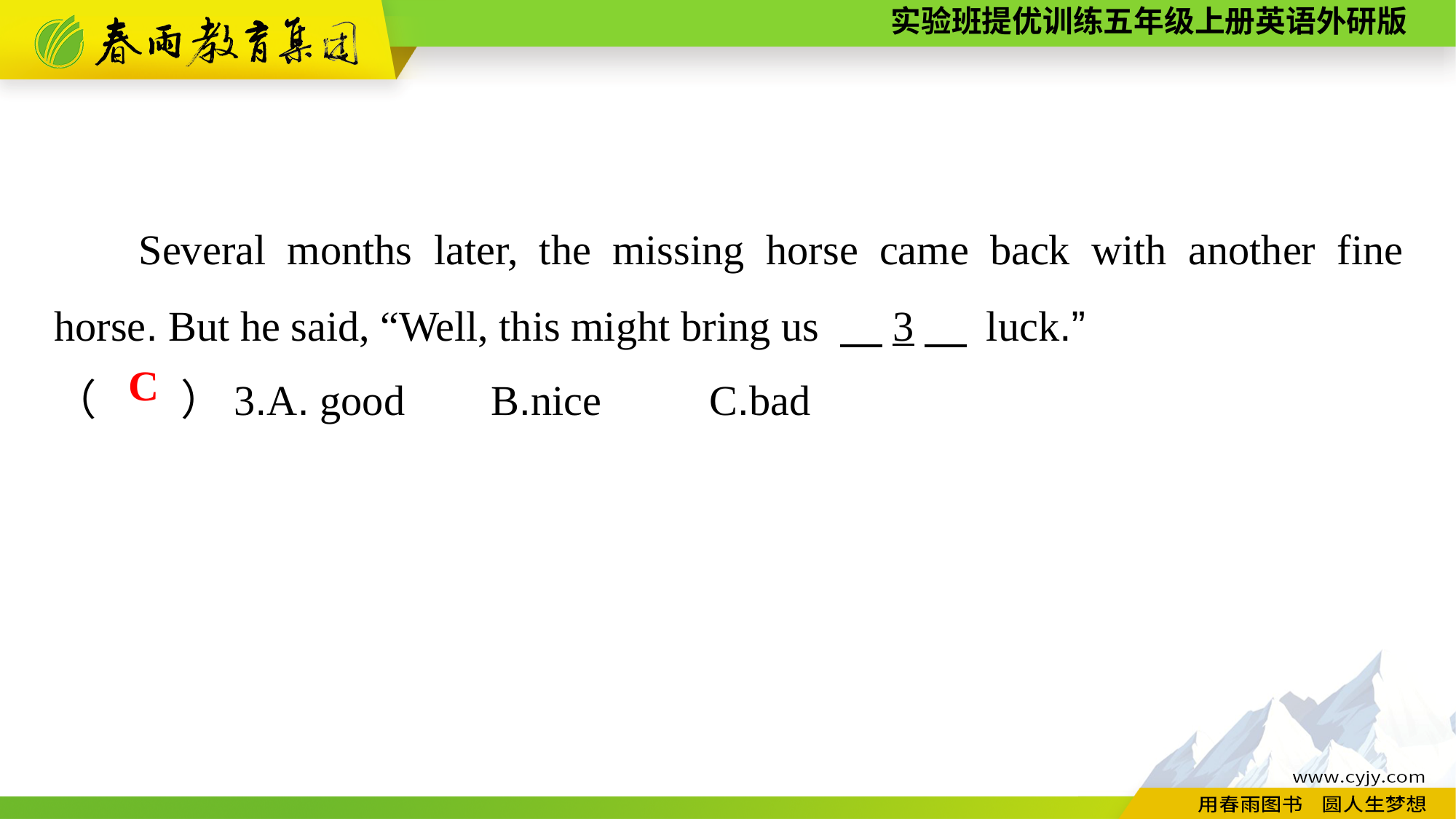

Several months later, the missing horse came back with another fine horse. But he said, “Well, this might bring us 　3　 luck.”
（　　）3.A. good	B.nice	C.bad
C